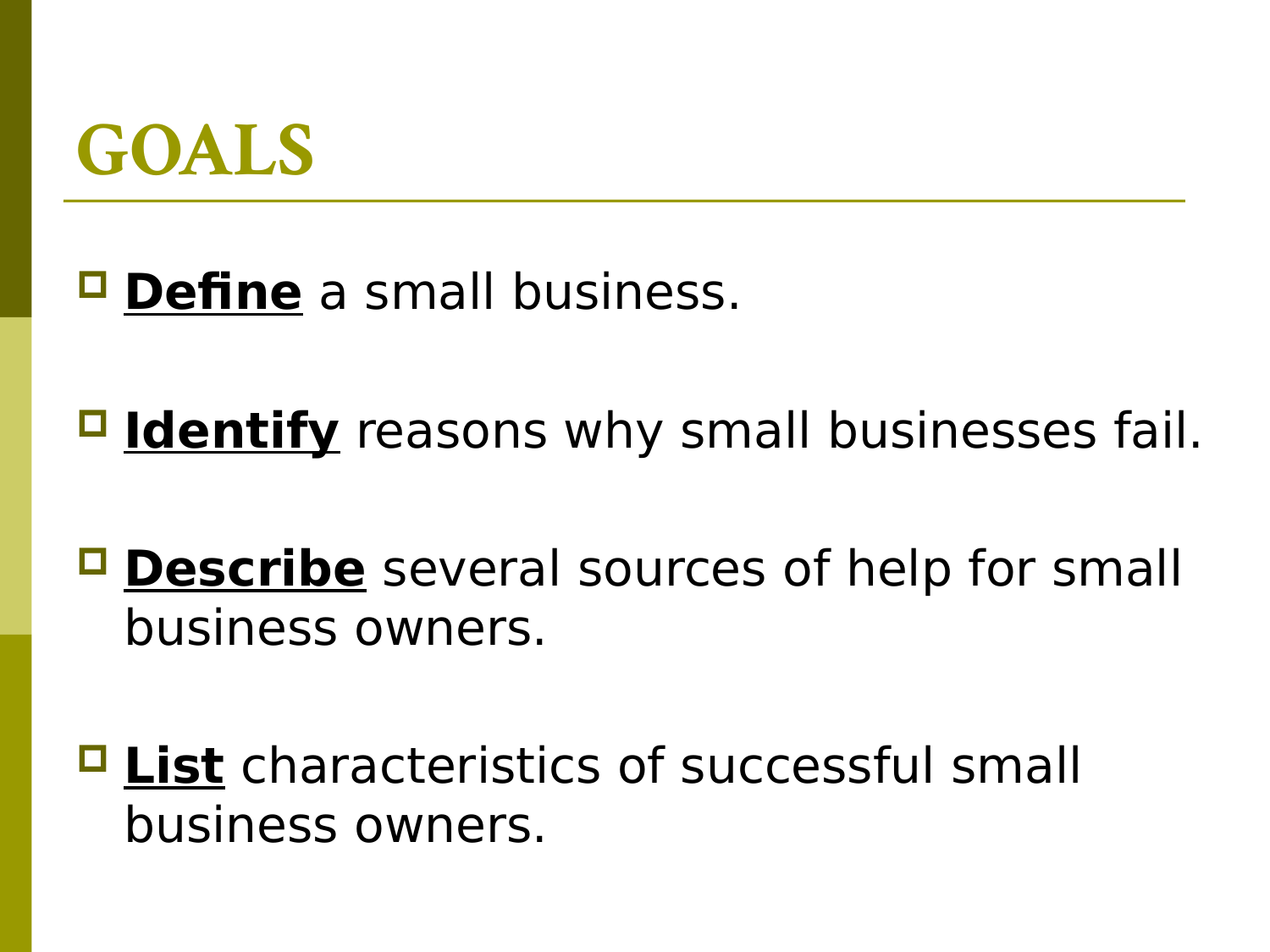

# GOALS
Define a small business.

Identify reasons why small businesses fail.

Describe several sources of help for small business owners.

List characteristics of successful small business owners.